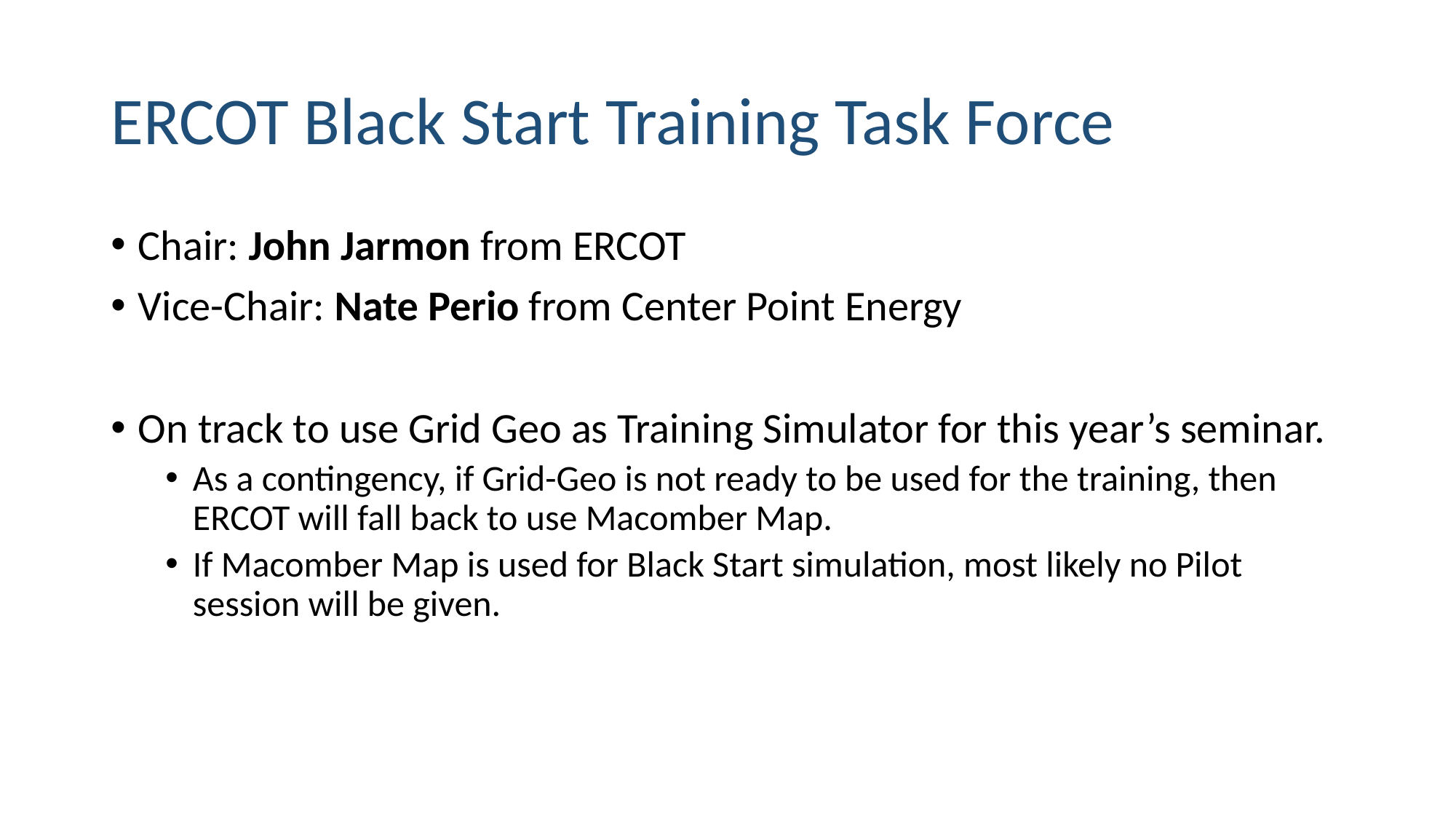

# ERCOT Black Start Training Task Force
Chair: John Jarmon from ERCOT
Vice-Chair: Nate Perio from Center Point Energy

On track to use Grid Geo as Training Simulator for this year’s seminar.
As a contingency, if Grid-Geo is not ready to be used for the training, then ERCOT will fall back to use Macomber Map.
If Macomber Map is used for Black Start simulation, most likely no Pilot session will be given.